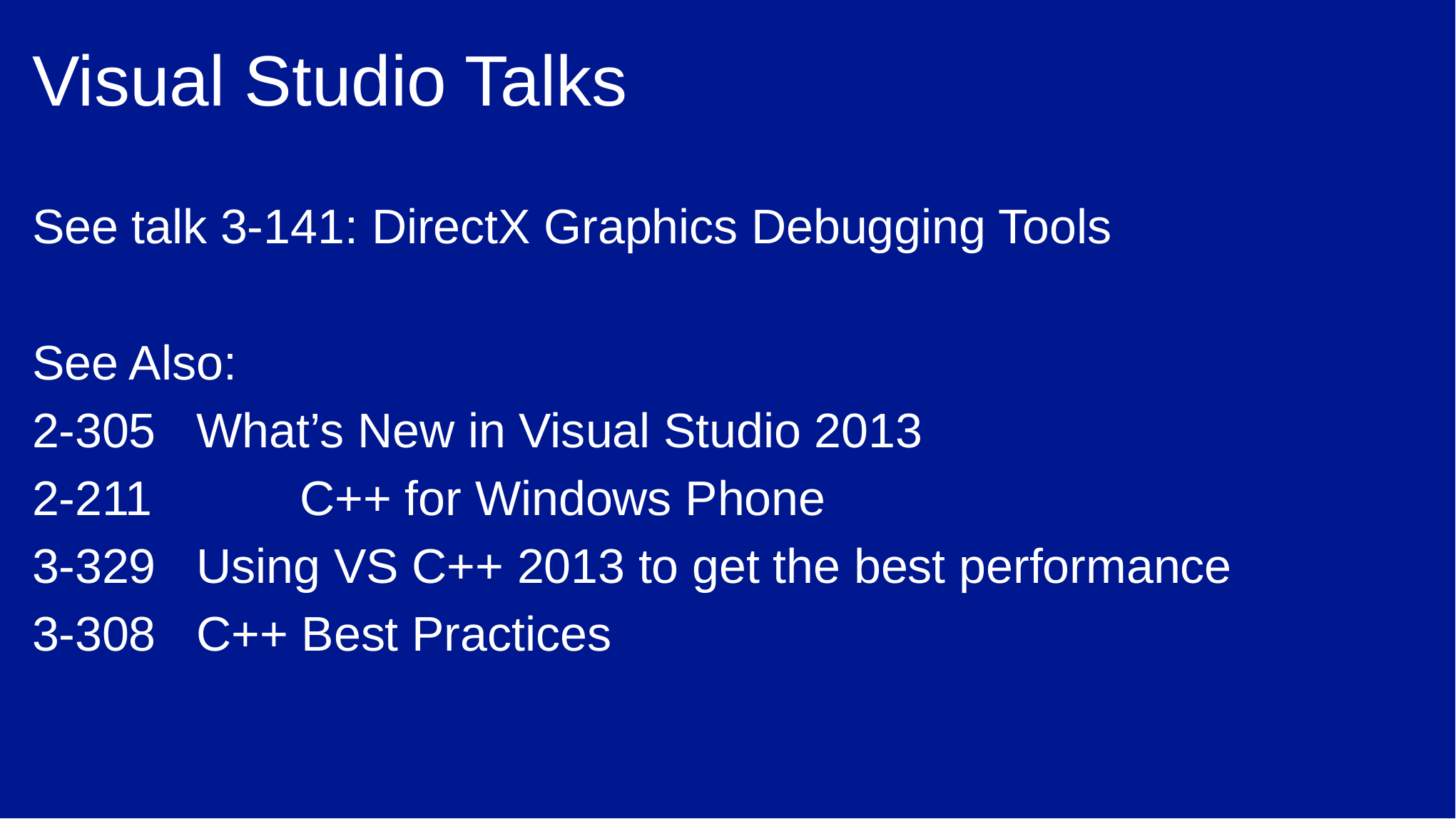

# Visual Studio Talks
See talk 3-141: DirectX Graphics Debugging Tools

See Also:
2-305   What’s New in Visual Studio 2013
2-211	    C++ for Windows Phone
3-329   Using VS C++ 2013 to get the best performance
3-308   C++ Best Practices